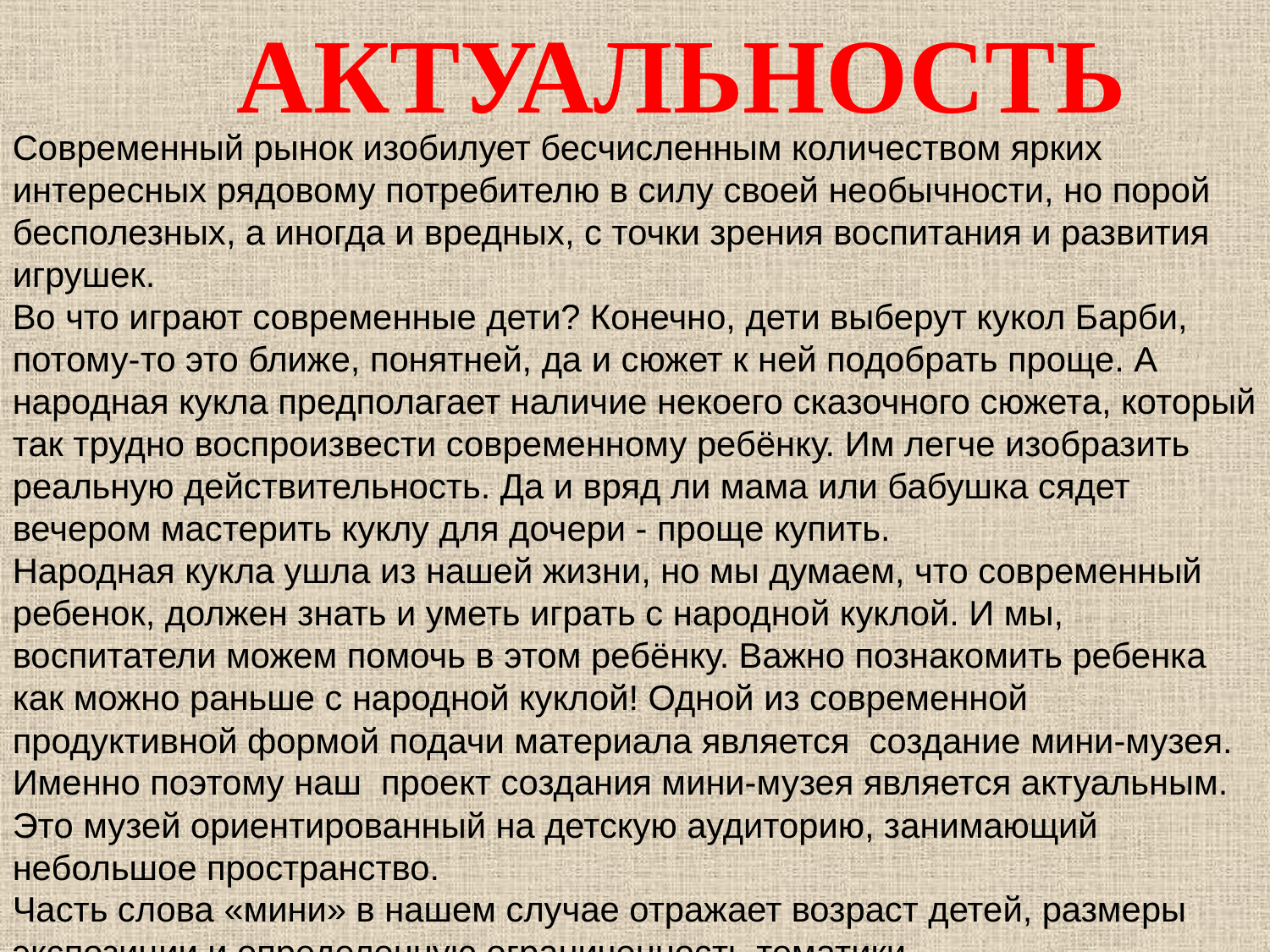

АКТУАЛЬНОСТЬ
Современный рынок изобилует бесчисленным количеством ярких интересных рядовому потребителю в силу своей необычности, но порой бесполезных, а иногда и вредных, с точки зрения воспитания и развития игрушек.
Во что играют современные дети? Конечно, дети выберут кукол Барби, потому-то это ближе, понятней, да и сюжет к ней подобрать проще. А народная кукла предполагает наличие некоего сказочного сюжета, который так трудно воспроизвести современному ребёнку. Им легче изобразить реальную действительность. Да и вряд ли мама или бабушка сядет вечером мастерить куклу для дочери - проще купить.
Народная кукла ушла из нашей жизни, но мы думаем, что современный ребенок, должен знать и уметь играть с народной куклой. И мы, воспитатели можем помочь в этом ребёнку. Важно познакомить ребенка как можно раньше с народной куклой! Одной из современной продуктивной формой подачи материала является  создание мини-музея. Именно поэтому наш  проект создания мини-музея является актуальным.
Это музей ориентированный на детскую аудиторию, занимающий небольшое пространство.
Часть слова «мини» в нашем случае отражает возраст детей, размеры экспозиции и определенную ограниченность тематики.